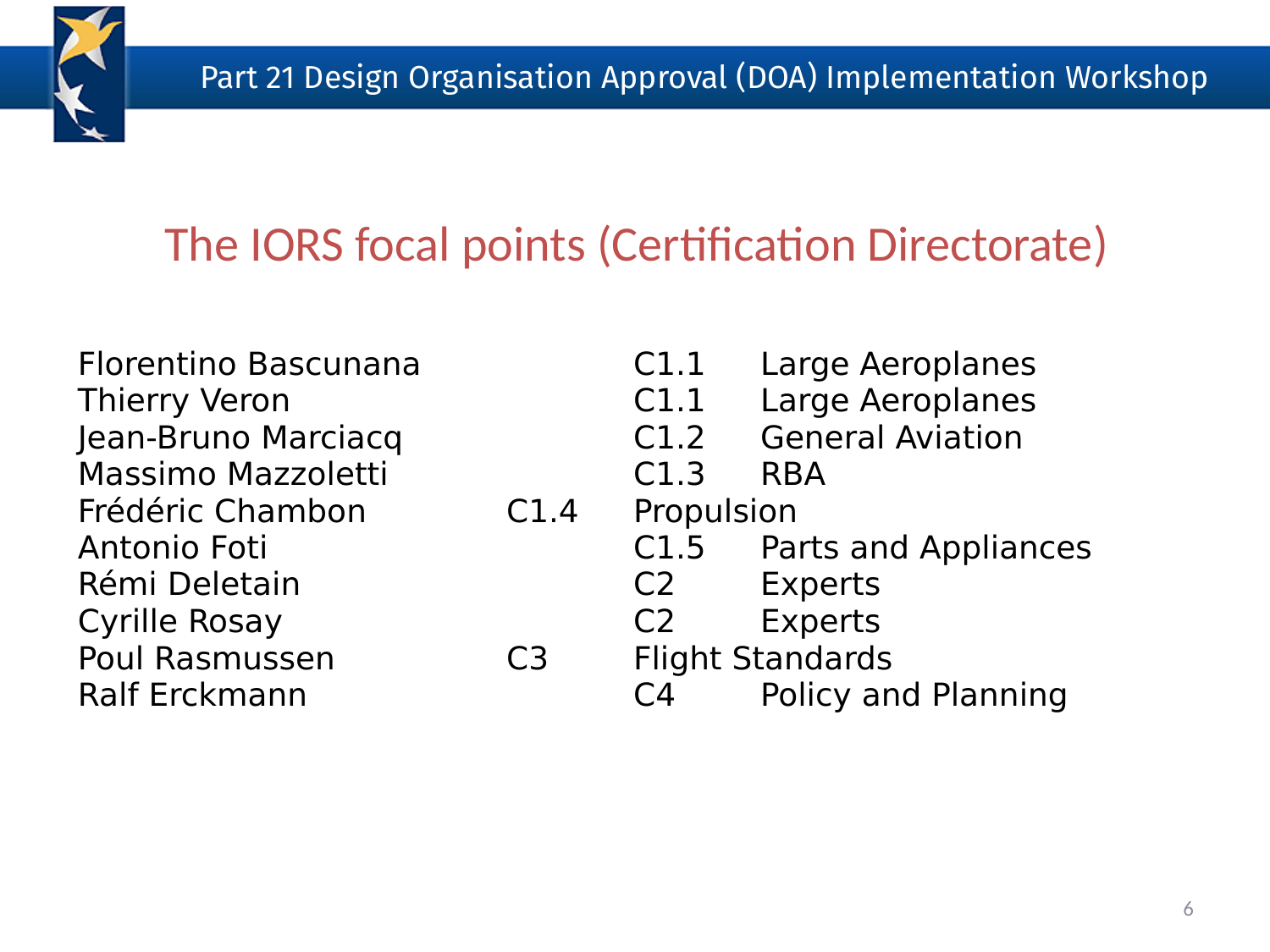

The IORS focal points (Certification Directorate)

Florentino Bascunana		C1.1	Large Aeroplanes
Thierry Veron			C1.1	Large Aeroplanes
Jean-Bruno Marciacq		C1.2	General Aviation
Massimo Mazzoletti		C1.3	RBA
Frédéric Chambon		C1.4	Propulsion
Antonio Foti			C1.5	Parts and Appliances
Rémi Deletain			C2	Experts
Cyrille Rosay			C2	Experts
Poul Rasmussen		C3	Flight Standards
Ralf Erckmann			C4	Policy and Planning

6